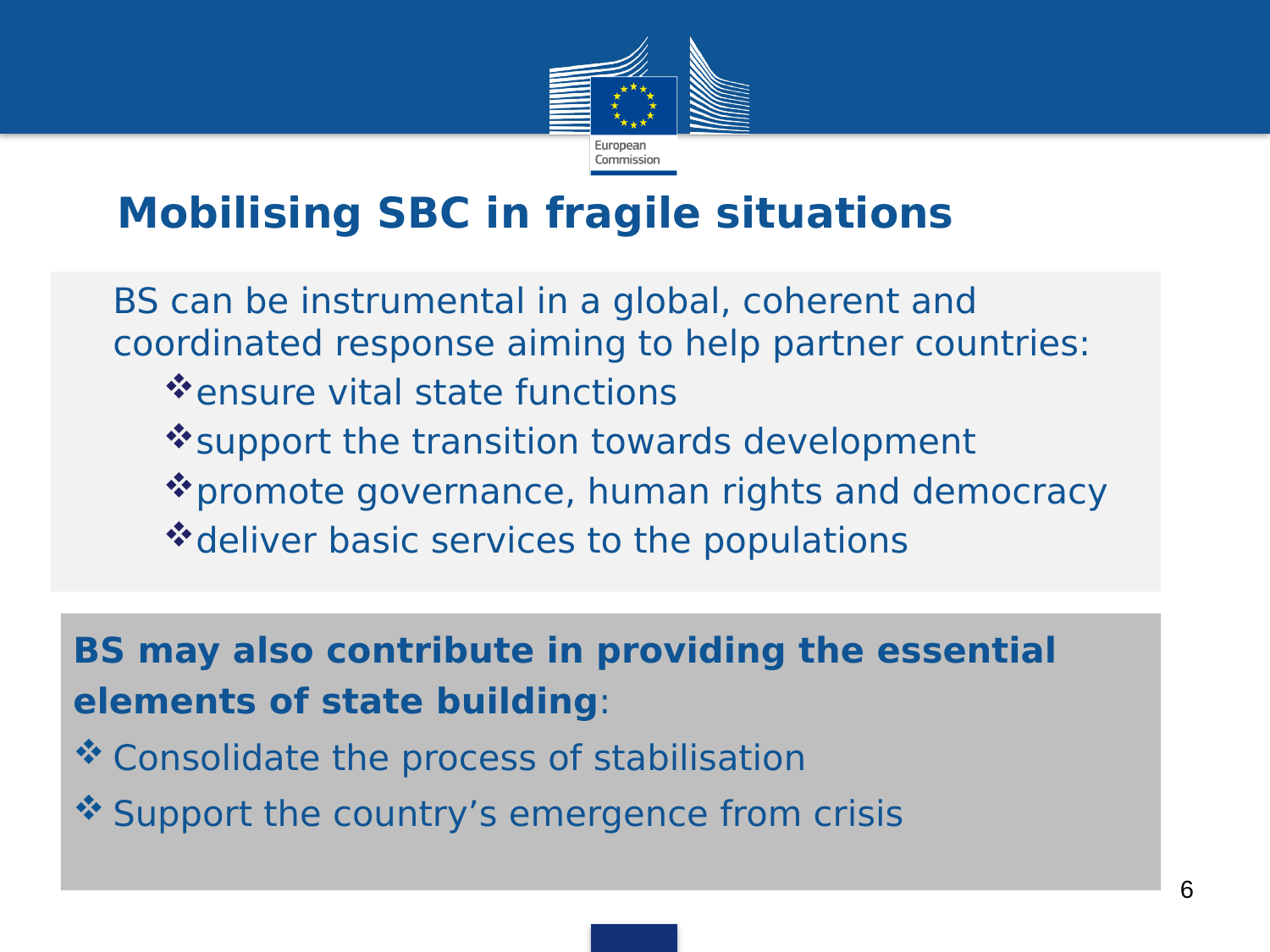

# Mobilising SBC in fragile situations
BS can be instrumental in a global, coherent and coordinated response aiming to help partner countries:
ensure vital state functions
support the transition towards development
promote governance, human rights and democracy
deliver basic services to the populations
BS may also contribute in providing the essential elements of state building:
Consolidate the process of stabilisation
Support the country’s emergence from crisis

6